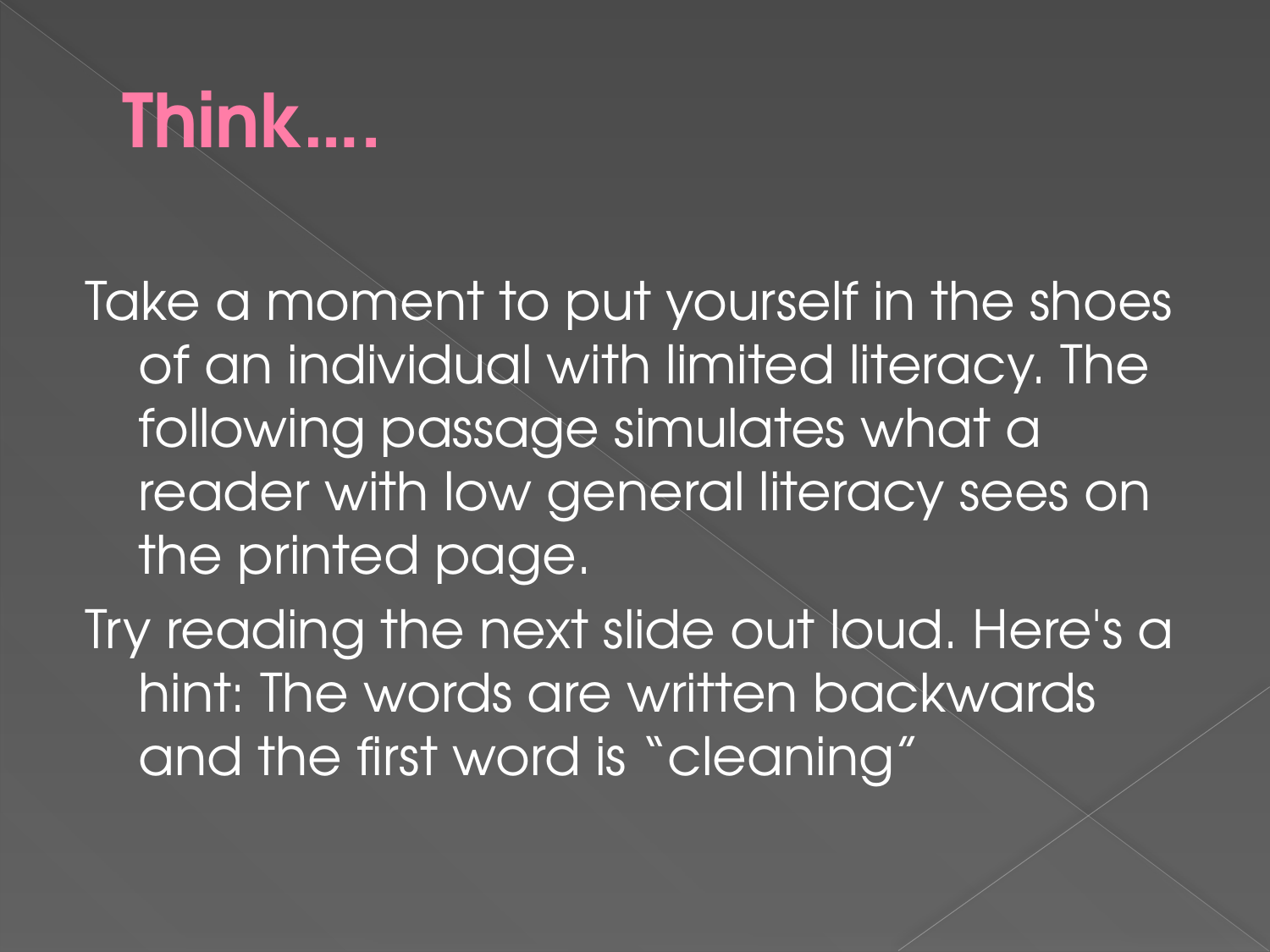

# Think….
Take a moment to put yourself in the shoes of an individual with limited literacy. The following passage simulates what a reader with low general literacy sees on the printed page.
Try reading the next slide out loud. Here's a hint: The words are written backwards and the first word is “cleaning”